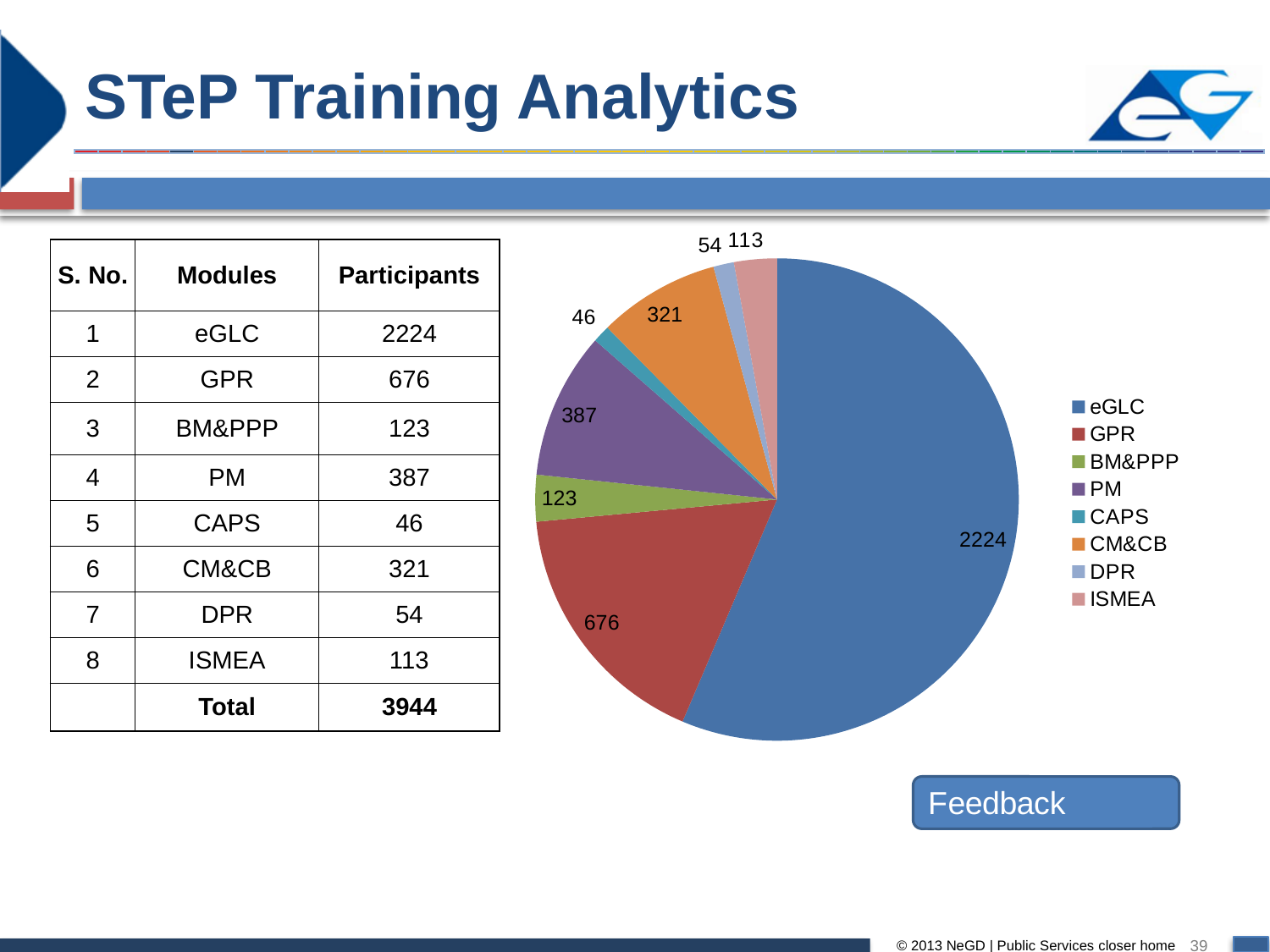

STeP Training Analytics

### Chart

| Category |
|---|

### Chart

| Category |  |
|---|---|
| eGLC | 2224.0 |
| GPR | 676.0 |
| BM&PPP | 123.0 |
| PM | 387.0 |
| CAPS | 46.0 |
| CM&CB | 321.0 |
| DPR | 54.0 |
| ISMEA | 113.0 |
| S. No. | Modules | Participants |
| --- | --- | --- |
| 1 | eGLC | 2224 |
| 2 | GPR | 676 |
| 3 | BM&PPP | 123 |
| 4 | PM | 387 |
| 5 | CAPS | 46 |
| 6 | CM&CB | 321 |
| 7 | DPR | 54 |
| 8 | ISMEA | 113 |
|  | Total | 3944 |